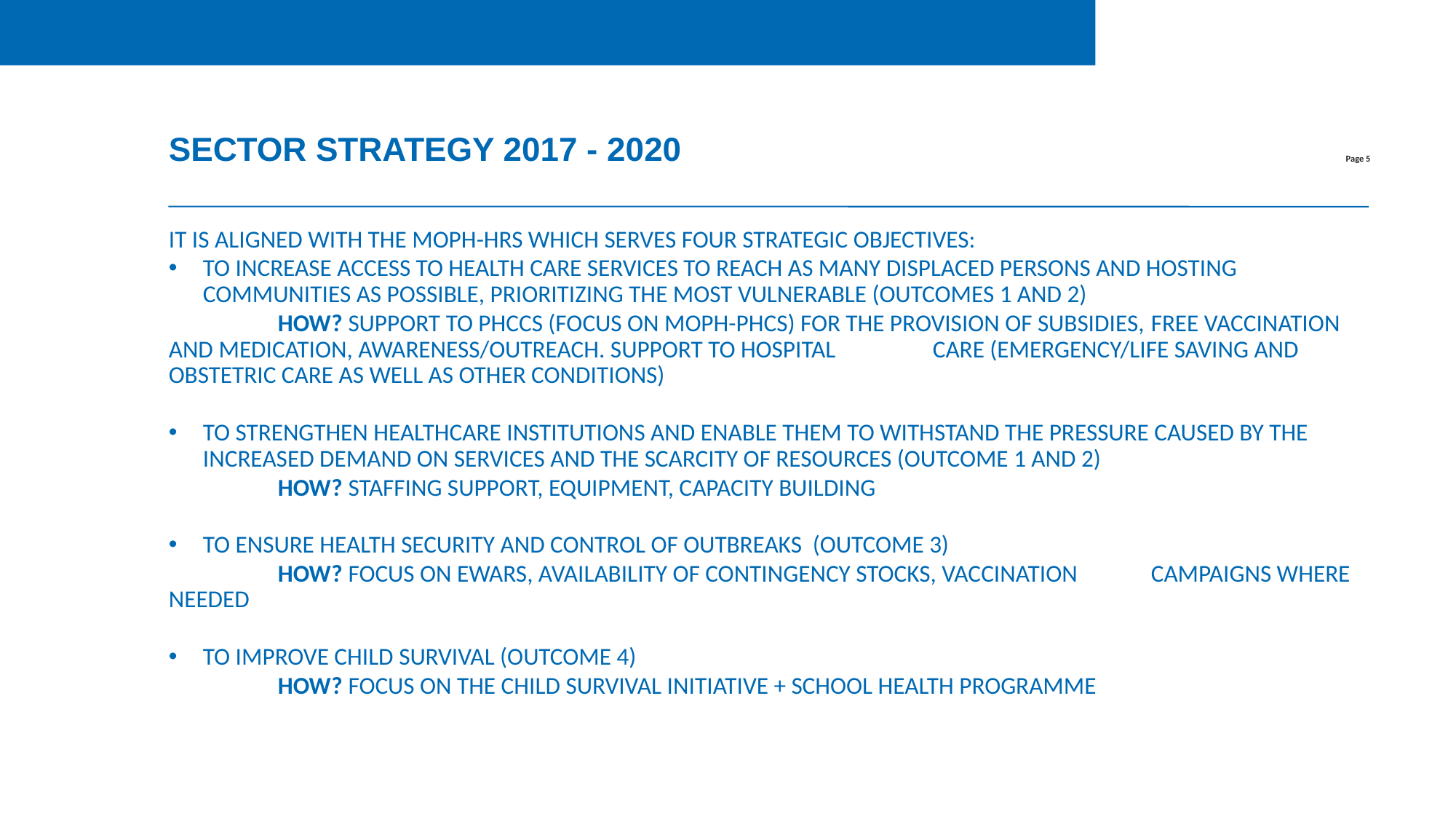

SECTOR STRATEGY 2017 - 2020
It is aligned with the mOPH-HRS which serves four strategic objectives:
To increase access to health care services to reach as many displaced persons and hosting communities as possible, prioritizing the most vulnerable (Outcomes 1 and 2)
	How? Support to PHCcS (FOCUS ON MOPH-PHCS) for the provision of subsidies, 	free vaccination and medicatioN, awareness/outreach. Support to hospital 	care (emergency/life saving and obstetric care as well as other conditions)

To strengthen healthcare institutions and enable them to withstand the pressure caused by the increased demand on services and the scarcity of resources (outcome 1 and 2)
	how? Staffing support, equipment, capacity building

To ensure health security and control of outbreaks  (outcome 3)
	HOW? Focus on EWARs, availability of contingency stocks, vaccination 	campaigns where needed

To improve child survival (outcome 4)
	How? fOCUS ON THE CHILD SURVIVAL INITIATIVE + school health programme